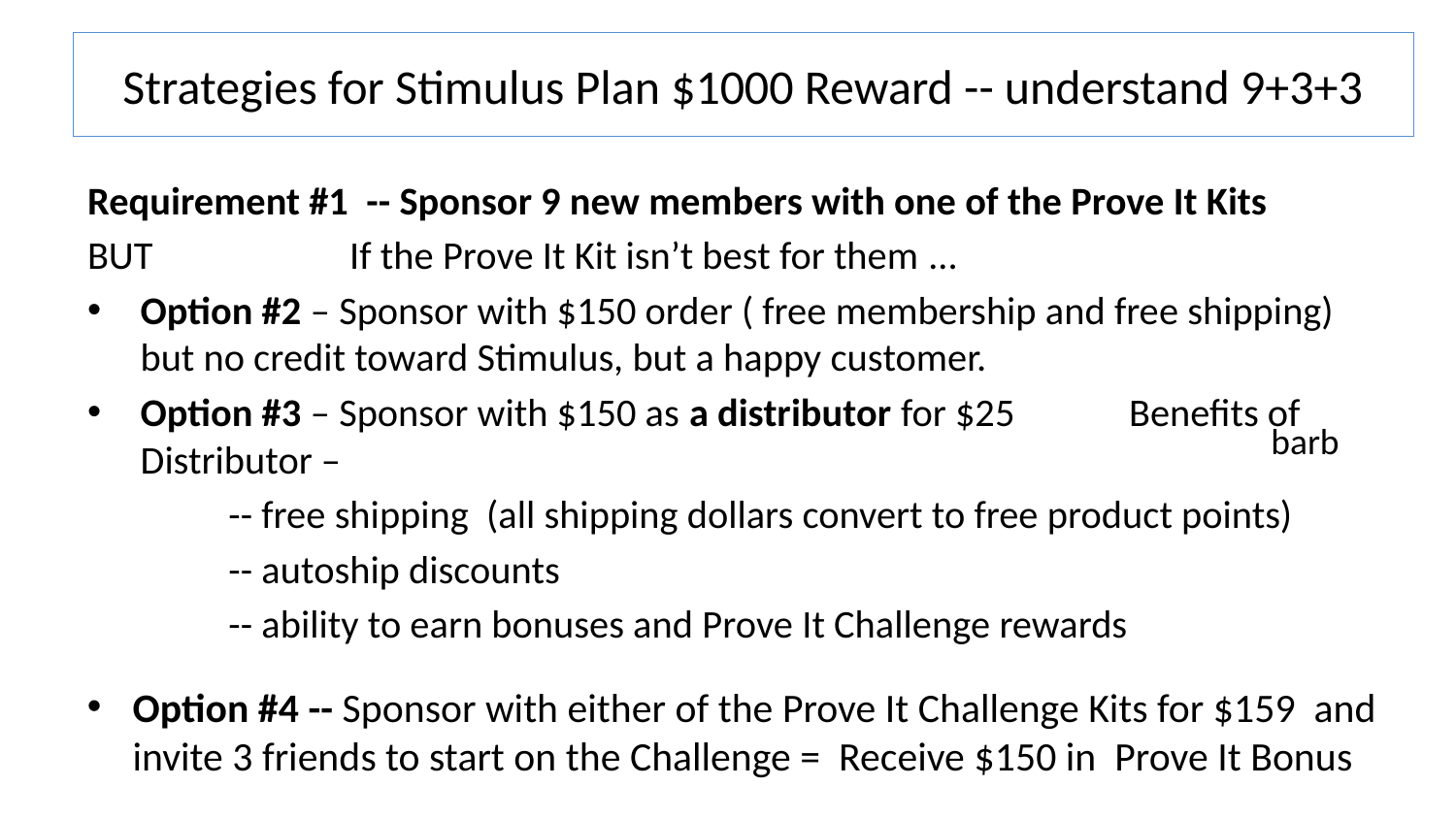

# Strategies for Stimulus Plan $1000 Reward -- understand 9+3+3
Requirement #1  -- Sponsor 9 new members with one of the Prove It Kits
BUT                      If the Prove It Kit isn’t best for them …
Option #2 – Sponsor with $150 order ( free membership and free shipping) 		but no credit toward Stimulus, but a happy customer.
Option #3 – Sponsor with $150 as a distributor for $25 					Benefits of Distributor –
		-- free shipping  (all shipping dollars convert to free product points)
		-- autoship discounts
		-- ability to earn bonuses and Prove It Challenge rewards

barb
Option #4 -- Sponsor with either of the Prove It Challenge Kits for $159  and  invite 3 friends to start on the Challenge =  Receive $150 in  Prove It Bonus